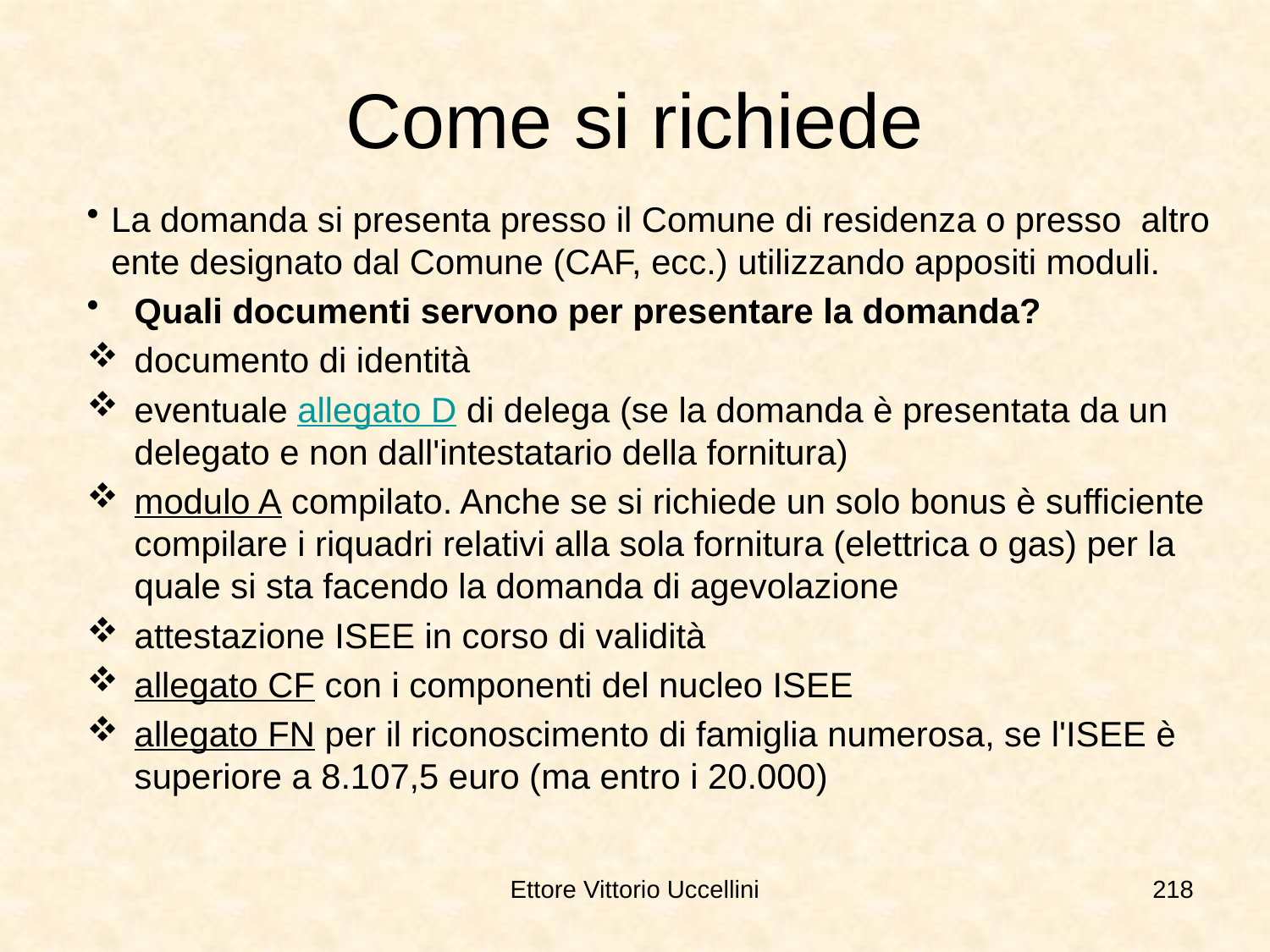

# Come si richiede
La domanda si presenta presso il Comune di residenza o presso  altro ente designato dal Comune (CAF, ecc.) utilizzando appositi moduli.
Quali documenti servono per presentare la domanda?
documento di identità
eventuale allegato D di delega (se la domanda è presentata da un delegato e non dall'intestatario della fornitura)
modulo A compilato. Anche se si richiede un solo bonus è sufficiente compilare i riquadri relativi alla sola fornitura (elettrica o gas) per la quale si sta facendo la domanda di agevolazione
attestazione ISEE in corso di validità
allegato CF con i componenti del nucleo ISEE
allegato FN per il riconoscimento di famiglia numerosa, se l'ISEE è superiore a 8.107,5 euro (ma entro i 20.000)

Ettore Vittorio Uccellini
218